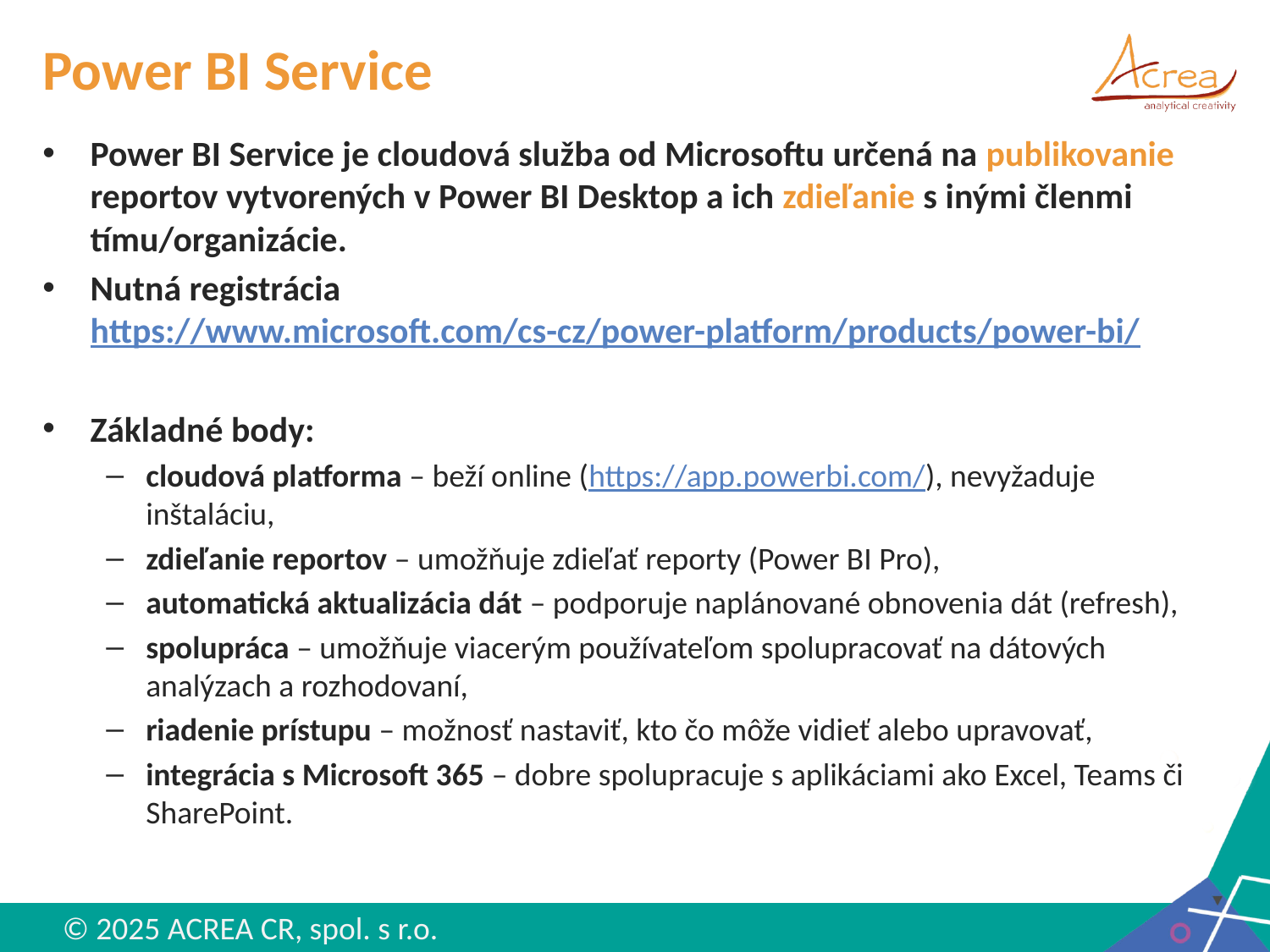

# Power BI Service
Power BI Service je cloudová služba od Microsoftu určená na publikovanie reportov vytvorených v Power BI Desktop a ich zdieľanie s inými členmi tímu/organizácie.
Nutná registrácia https://www.microsoft.com/cs-cz/power-platform/products/power-bi/

Základné body:
cloudová platforma – beží online (https://app.powerbi.com/), nevyžaduje inštaláciu,
zdieľanie reportov – umožňuje zdieľať reporty (Power BI Pro),
automatická aktualizácia dát – podporuje naplánované obnovenia dát (refresh),
spolupráca – umožňuje viacerým používateľom spolupracovať na dátových analýzach a rozhodovaní,
riadenie prístupu – možnosť nastaviť, kto čo môže vidieť alebo upravovať,
integrácia s Microsoft 365 – dobre spolupracuje s aplikáciami ako Excel, Teams či SharePoint.